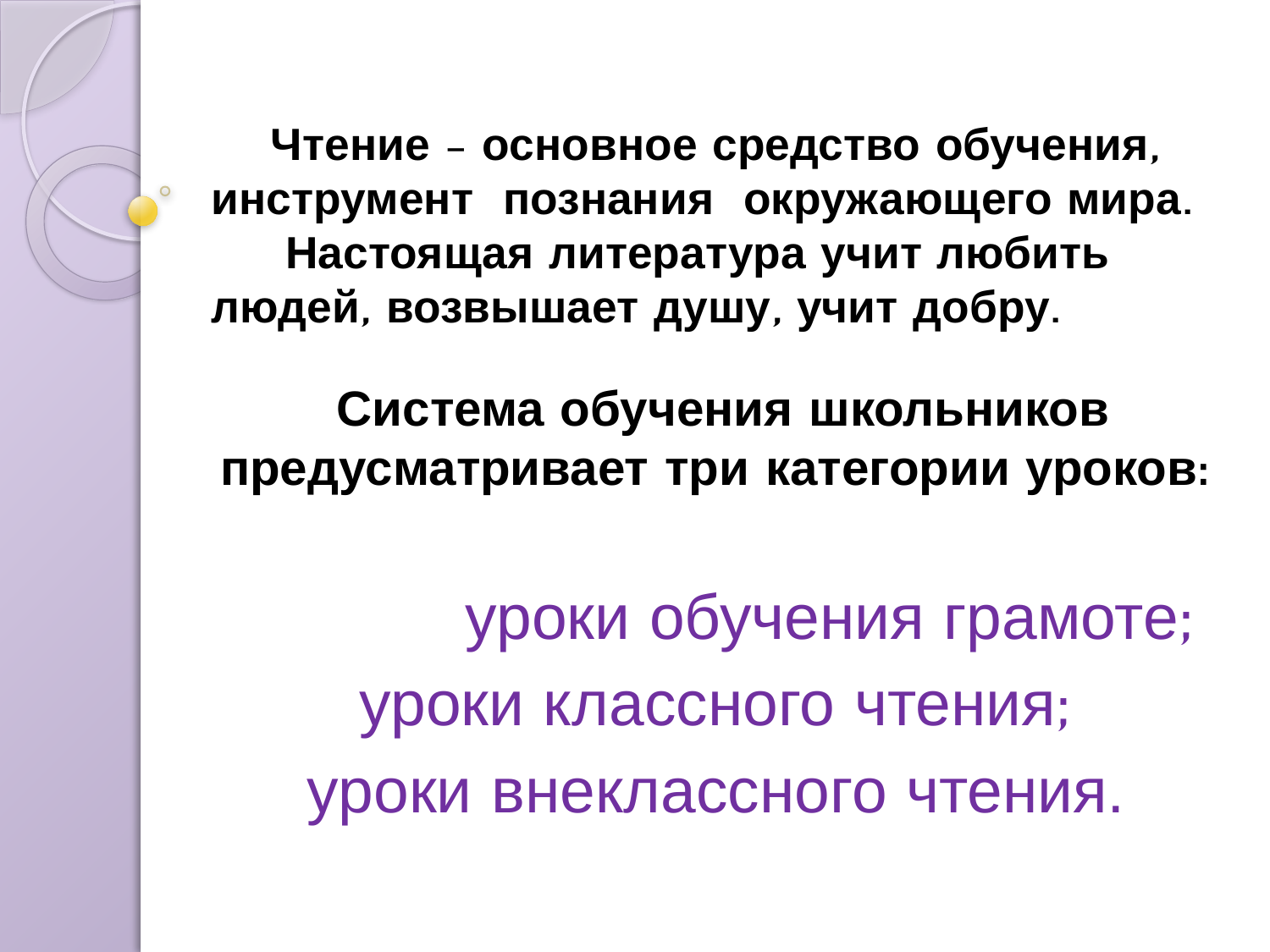

# Чтение – основное средство обучения, инструмент  познания  окружающего мира. Настоящая литература учит любить людей, возвышает душу, учит добру.
 Система обучения школьников предусматривает три категории уроков:

            уроки обучения грамоте;
уроки классного чтения;
уроки внеклассного чтения.